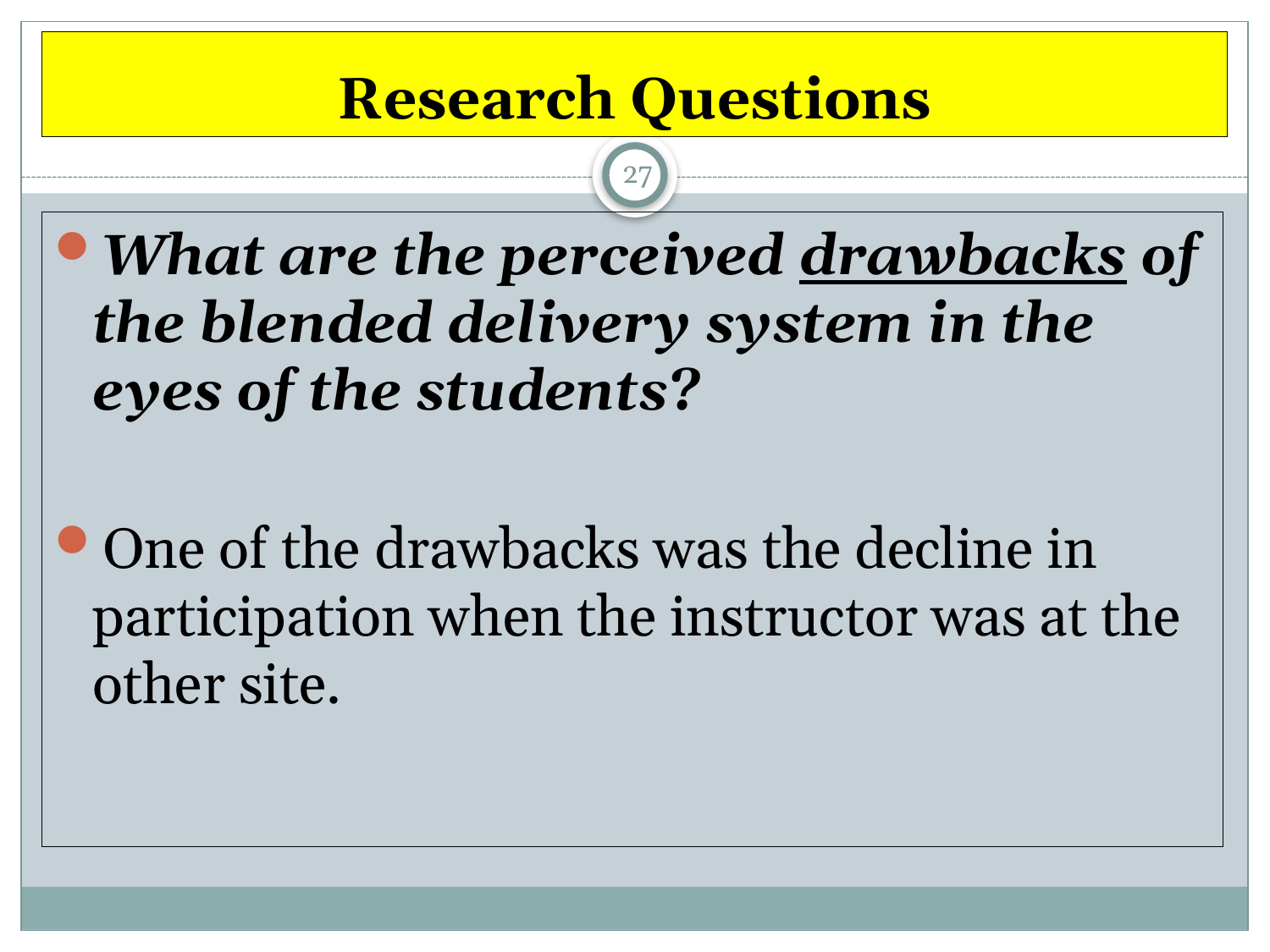

# Research Questions
27
What are the perceived drawbacks of the blended delivery system in the eyes of the students?

One of the drawbacks was the decline in participation when the instructor was at the other site.